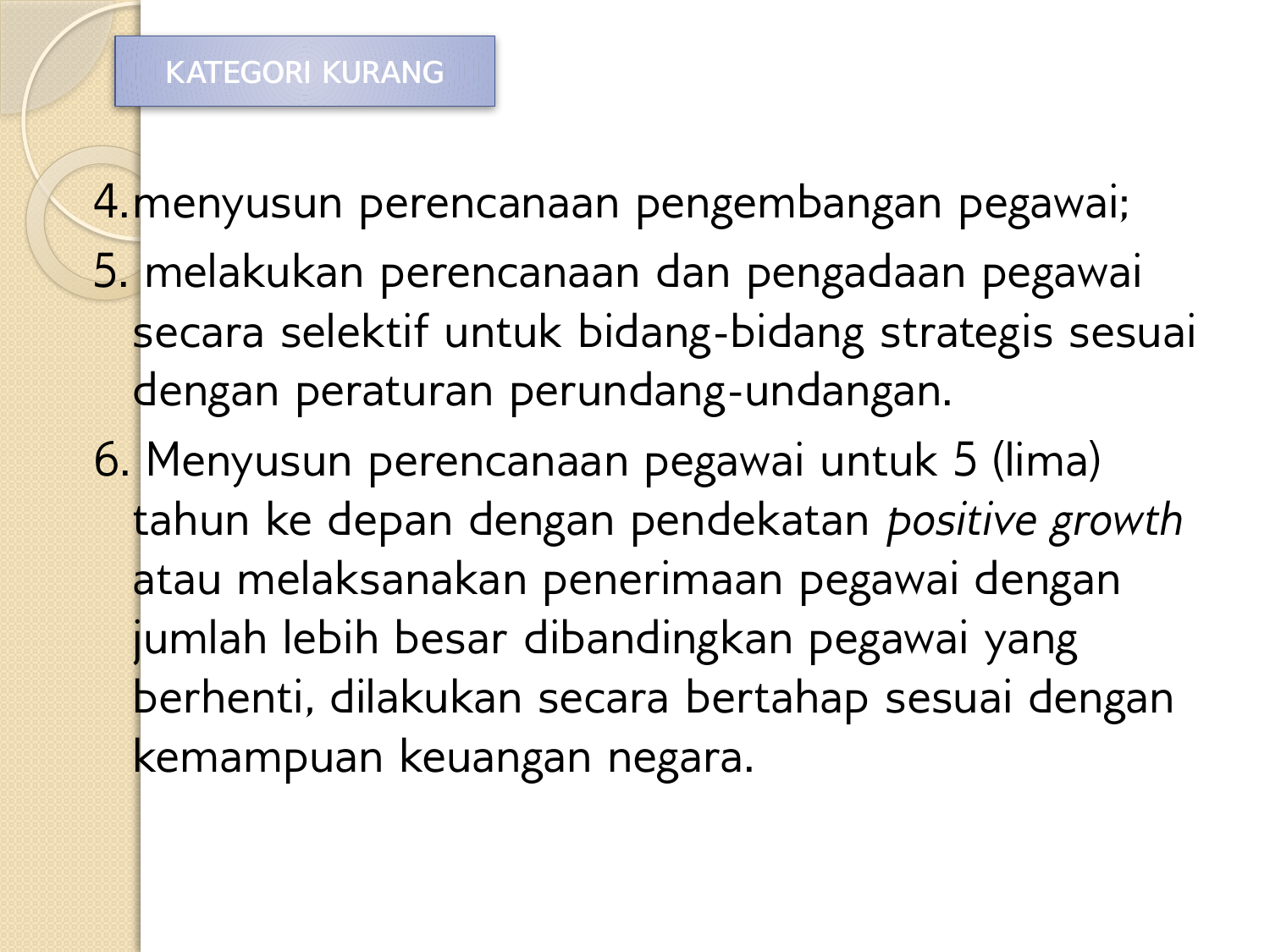

KATEGORI KURANG
4.	menyusun perencanaan pengembangan pegawai;
5. melakukan perencanaan dan pengadaan pegawai secara selektif untuk bidang-bidang strategis sesuai dengan peraturan perundang-undangan.
6. Menyusun perencanaan pegawai untuk 5 (lima) tahun ke depan dengan pendekatan positive growth atau melaksanakan penerimaan pegawai dengan jumlah lebih besar dibandingkan pegawai yang berhenti, dilakukan secara bertahap sesuai dengan kemampuan keuangan negara.